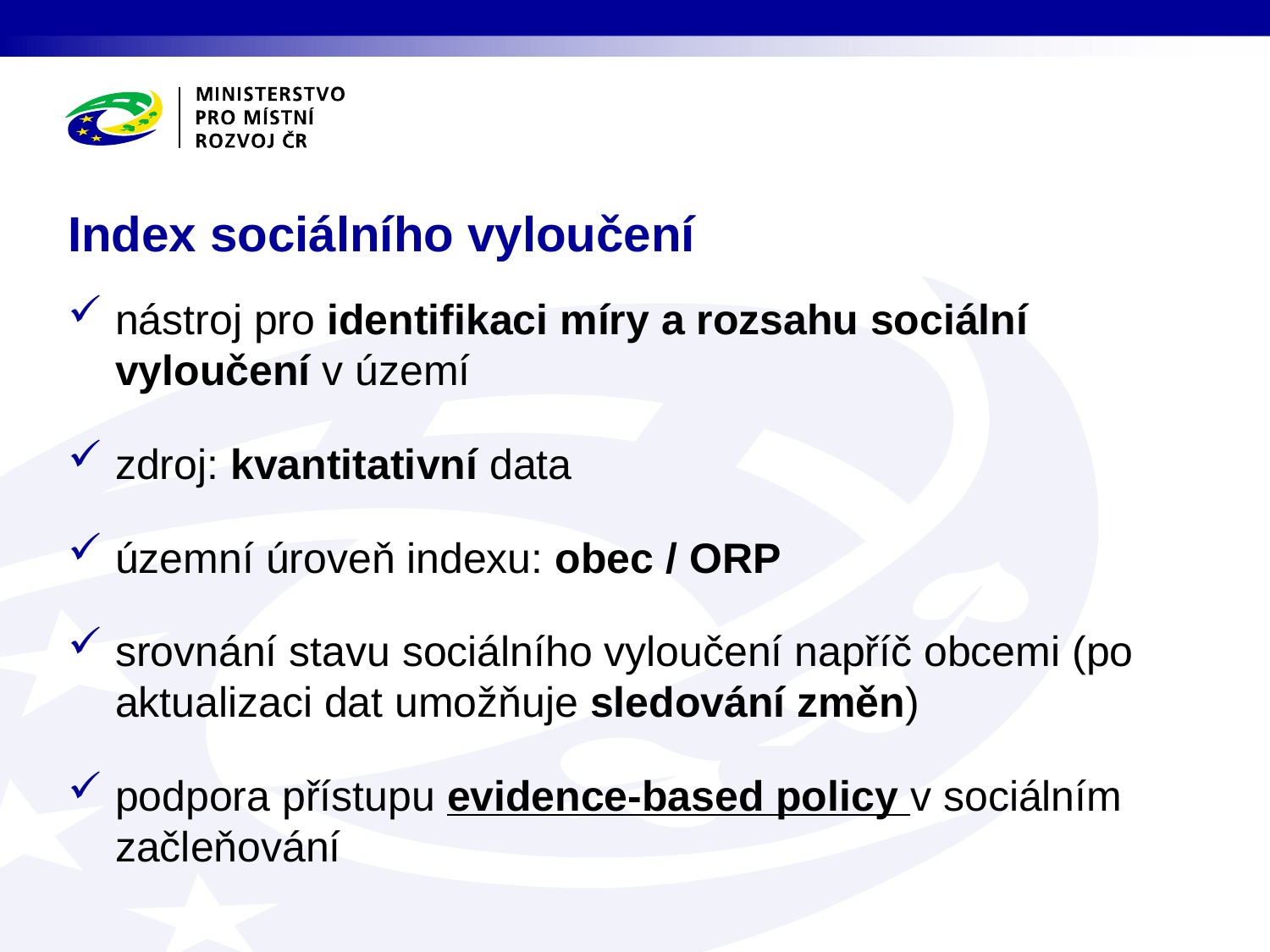

# Index sociálního vyloučení
nástroj pro identifikaci míry a rozsahu sociální vyloučení v území

zdroj: kvantitativní data

územní úroveň indexu: obec / ORP

srovnání stavu sociálního vyloučení napříč obcemi (po aktualizaci dat umožňuje sledování změn)

podpora přístupu evidence-based policy v sociálním začleňování